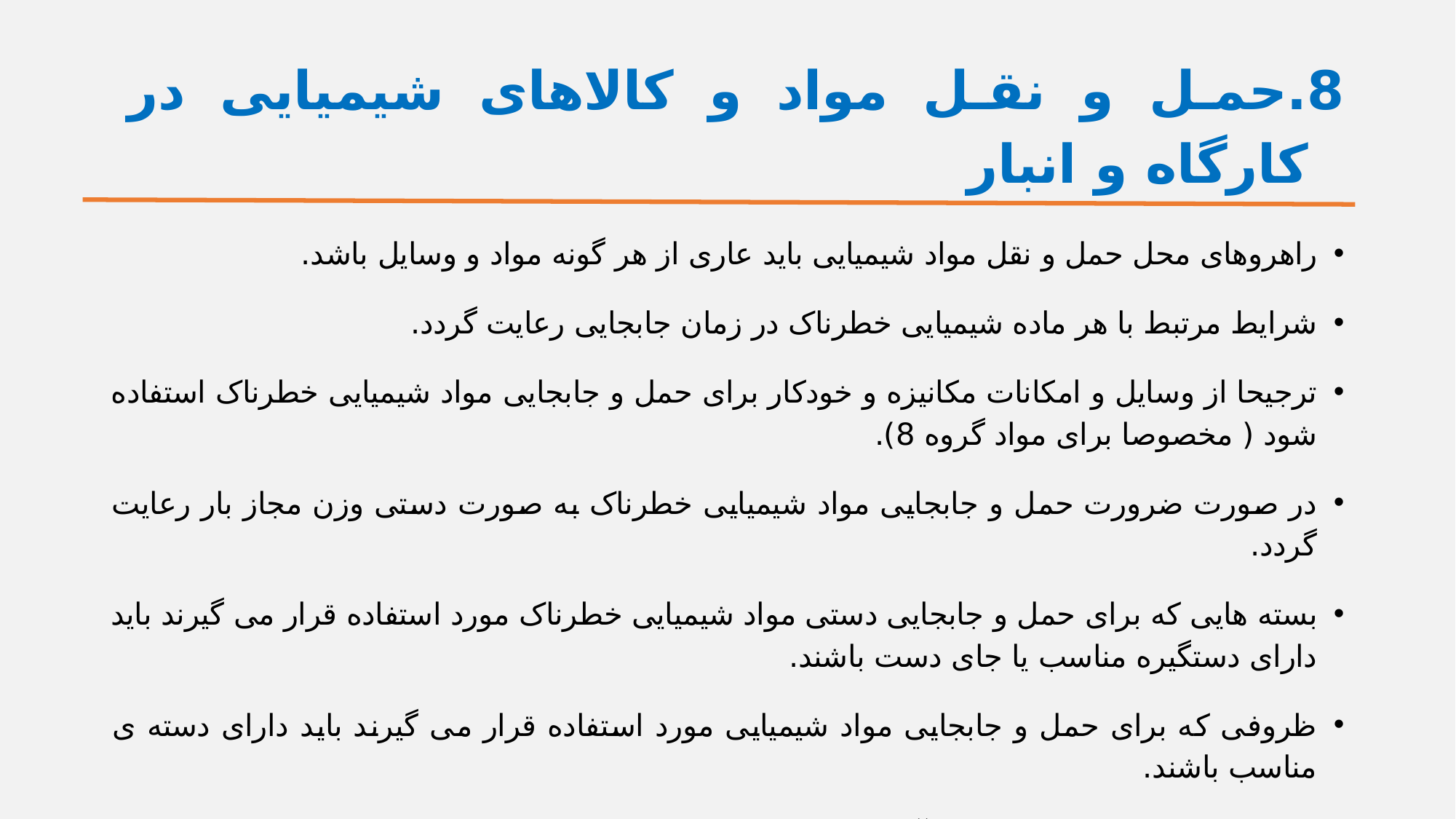

# 8.حمل و نقل مواد و کالاهای شیمیایی در کارگاه و انبار
راهروهای محل حمل و نقل مواد شیمیایی باید عاری از هر گونه مواد و وسایل باشد.
شرایط مرتبط با هر ماده شیمیایی خطرناک در زمان جابجایی رعایت گردد.
ترجیحا از وسایل و امکانات مکانیزه و خودکار برای حمل و جابجایی مواد شیمیایی خطرناک استفاده شود ( مخصوصا برای مواد گروه 8).
در صورت ضرورت حمل و جابجایی مواد شیمیایی خطرناک به صورت دستی وزن مجاز بار رعایت گردد.
بسته هایی که برای حمل و جابجایی دستی مواد شیمیایی خطرناک مورد استفاده قرار می گیرند باید دارای دستگیره مناسب یا جای دست باشند.
ظروفی که برای حمل و جابجایی مواد شیمیایی مورد استفاده قرار می گیرند باید دارای دسته ی مناسب باشند.
در صورت امکان تنفس یا بروز آسیب های پوستی و  غیره در اثر مواجهه با مواد شیمیایی در حین حمل و نقل و جابجایی بایستی وسایل حفاظت فردی مناسب در اختیار کارگران قرار گیرد.